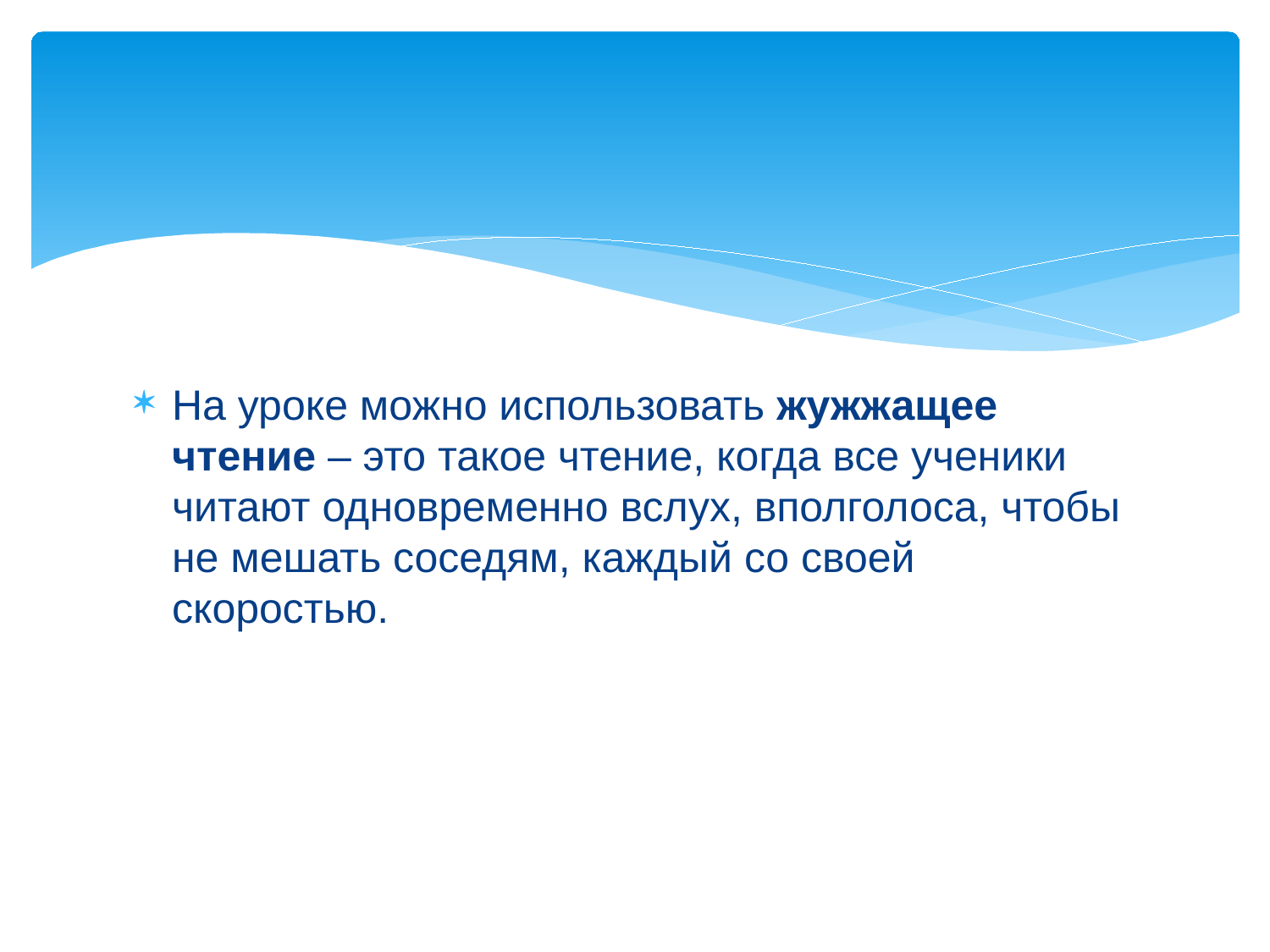

#
На уроке можно использовать жужжащее чтение – это такое чтение, когда все ученики читают одновременно вслух, вполголоса, чтобы не мешать соседям, каждый со своей скоростью.